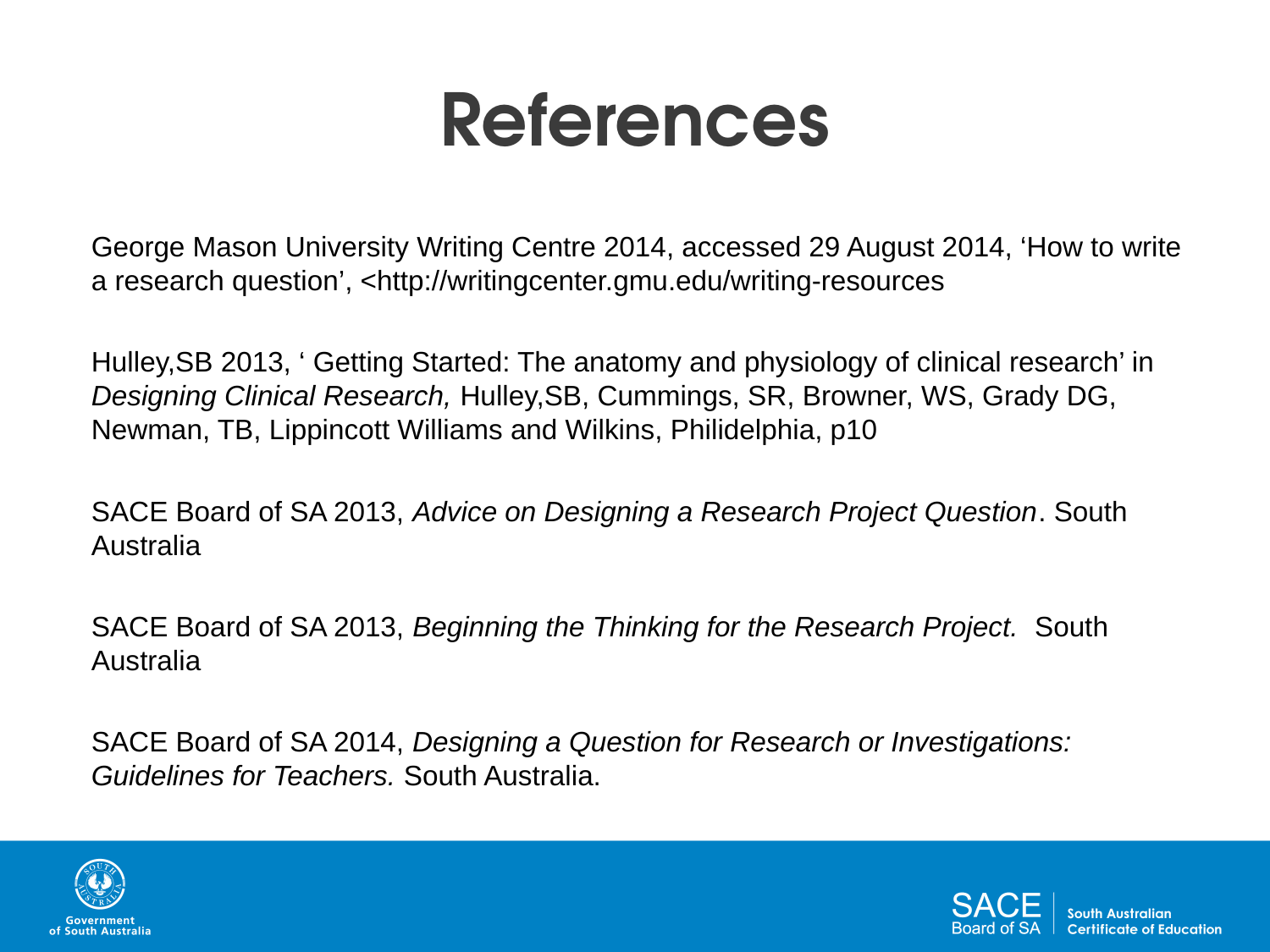

# References
George Mason University Writing Centre 2014, accessed 29 August 2014, ‘How to write a research question’, <http://writingcenter.gmu.edu/writing-resources

Hulley,SB 2013, ‘ Getting Started: The anatomy and physiology of clinical research’ in Designing Clinical Research, Hulley,SB, Cummings, SR, Browner, WS, Grady DG, Newman, TB, Lippincott Williams and Wilkins, Philidelphia, p10

SACE Board of SA 2013, Advice on Designing a Research Project Question. South Australia

SACE Board of SA 2013, Beginning the Thinking for the Research Project.  South Australia

SACE Board of SA 2014, Designing a Question for Research or Investigations: Guidelines for Teachers. South Australia.